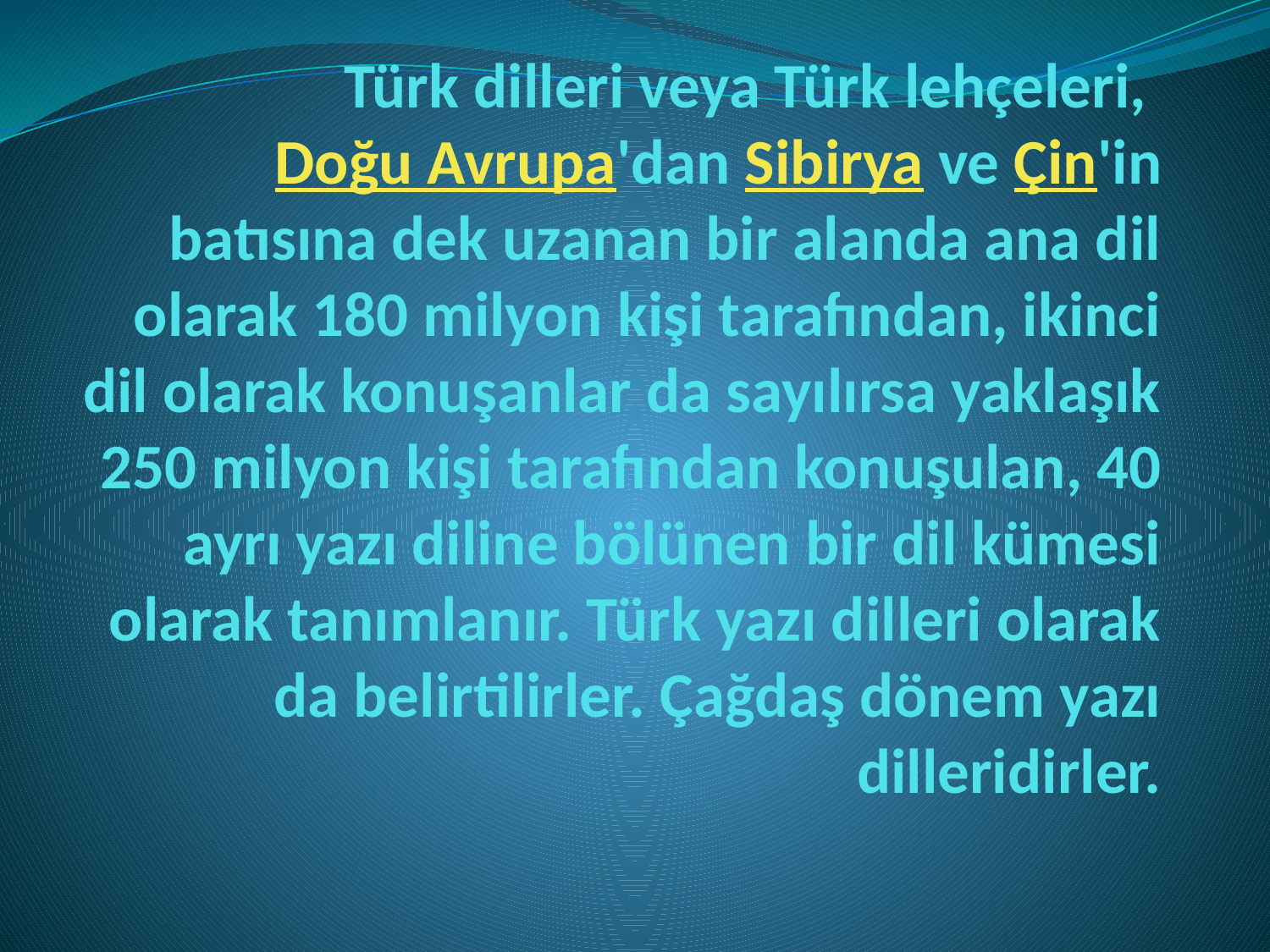

# Türk dilleri veya Türk lehçeleri, Doğu Avrupa'dan Sibirya ve Çin'in batısına dek uzanan bir alanda ana dil olarak 180 milyon kişi tarafından, ikinci dil olarak konuşanlar da sayılırsa yaklaşık 250 milyon kişi tarafından konuşulan, 40 ayrı yazı diline bölünen bir dil kümesi olarak tanımlanır. Türk yazı dilleri olarak da belirtilirler. Çağdaş dönem yazı dilleridirler.